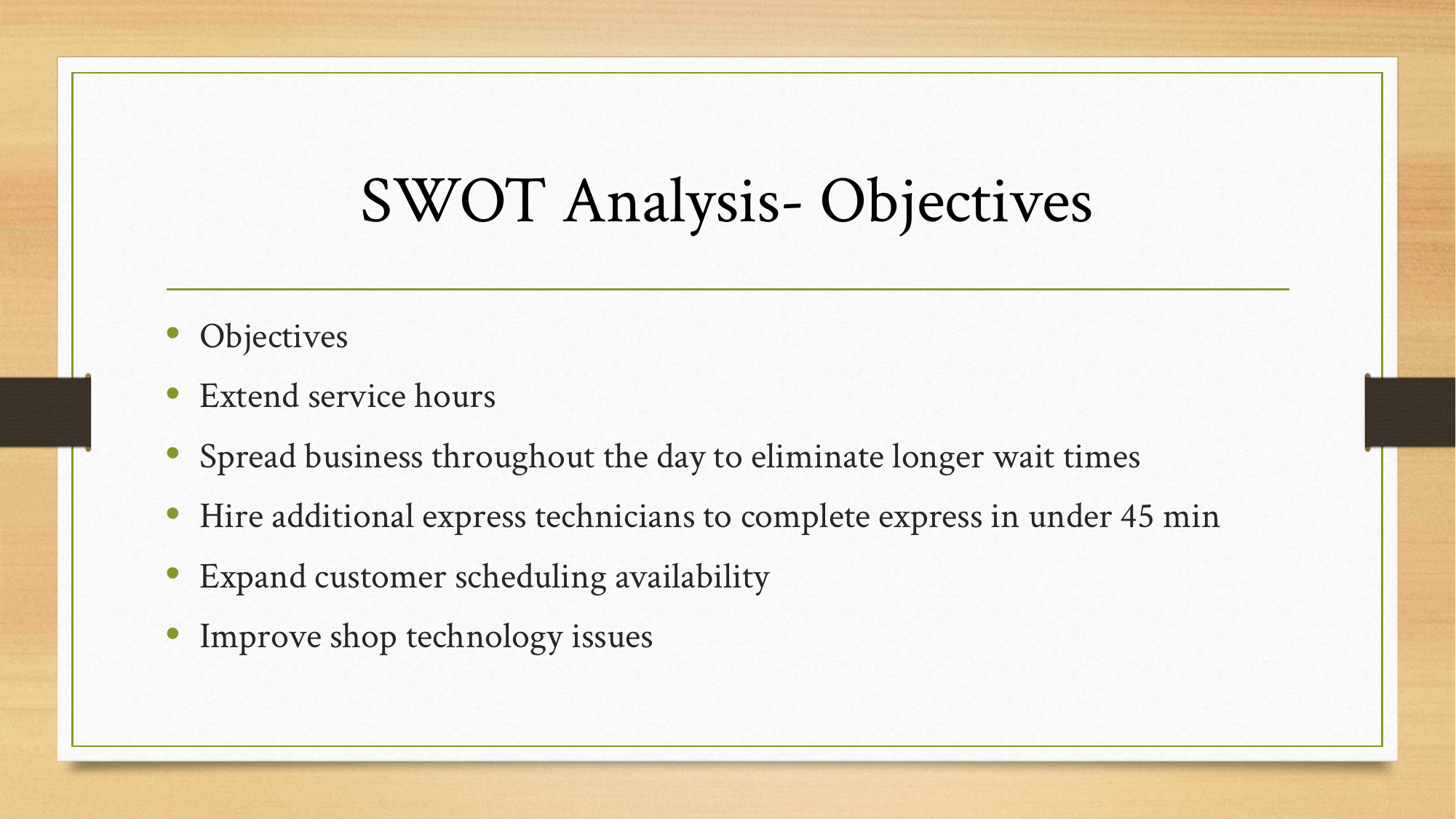

# SWOT Analysis- Objectives
Objectives
Extend service hours
Spread business throughout the day to eliminate longer wait times
Hire additional express technicians to complete express in under 45 min
Expand customer scheduling availability
Improve shop technology issues